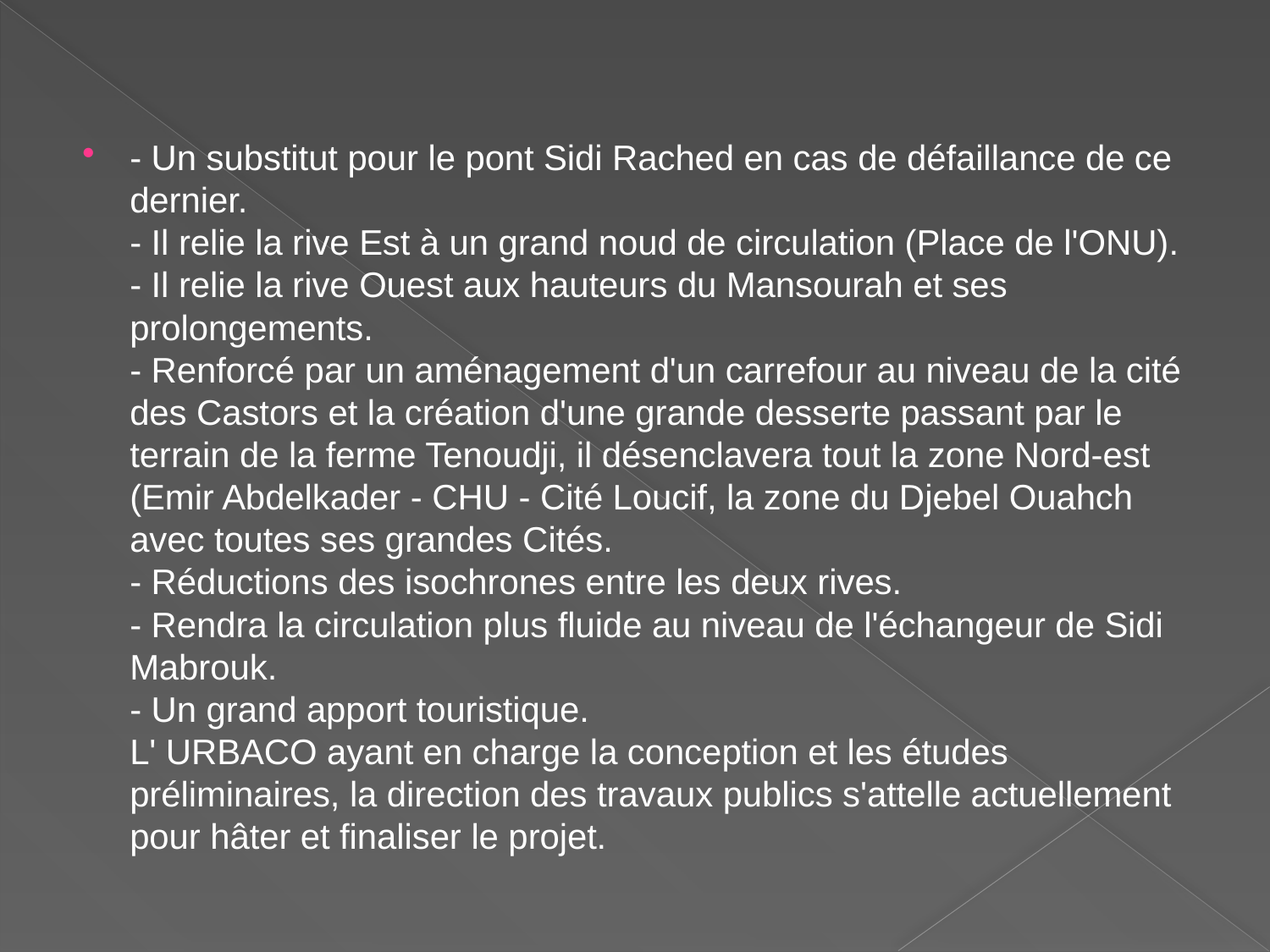

- Un substitut pour le pont Sidi Rached en cas de défaillance de ce dernier.
- Il relie la rive Est à un grand noud de circulation (Place de l'ONU).
- Il relie la rive Ouest aux hauteurs du Mansourah et ses prolongements.
- Renforcé par un aménagement d'un carrefour au niveau de la cité des Castors et la création d'une grande desserte passant par le terrain de la ferme Tenoudji, il désenclavera tout la zone Nord-est (Emir Abdelkader - CHU - Cité Loucif, la zone du Djebel Ouahch avec toutes ses grandes Cités.
- Réductions des isochrones entre les deux rives.
- Rendra la circulation plus fluide au niveau de l'échangeur de Sidi Mabrouk.
- Un grand apport touristique.
L' URBACO ayant en charge la conception et les études préliminaires, la direction des travaux publics s'attelle actuellement pour hâter et finaliser le projet.